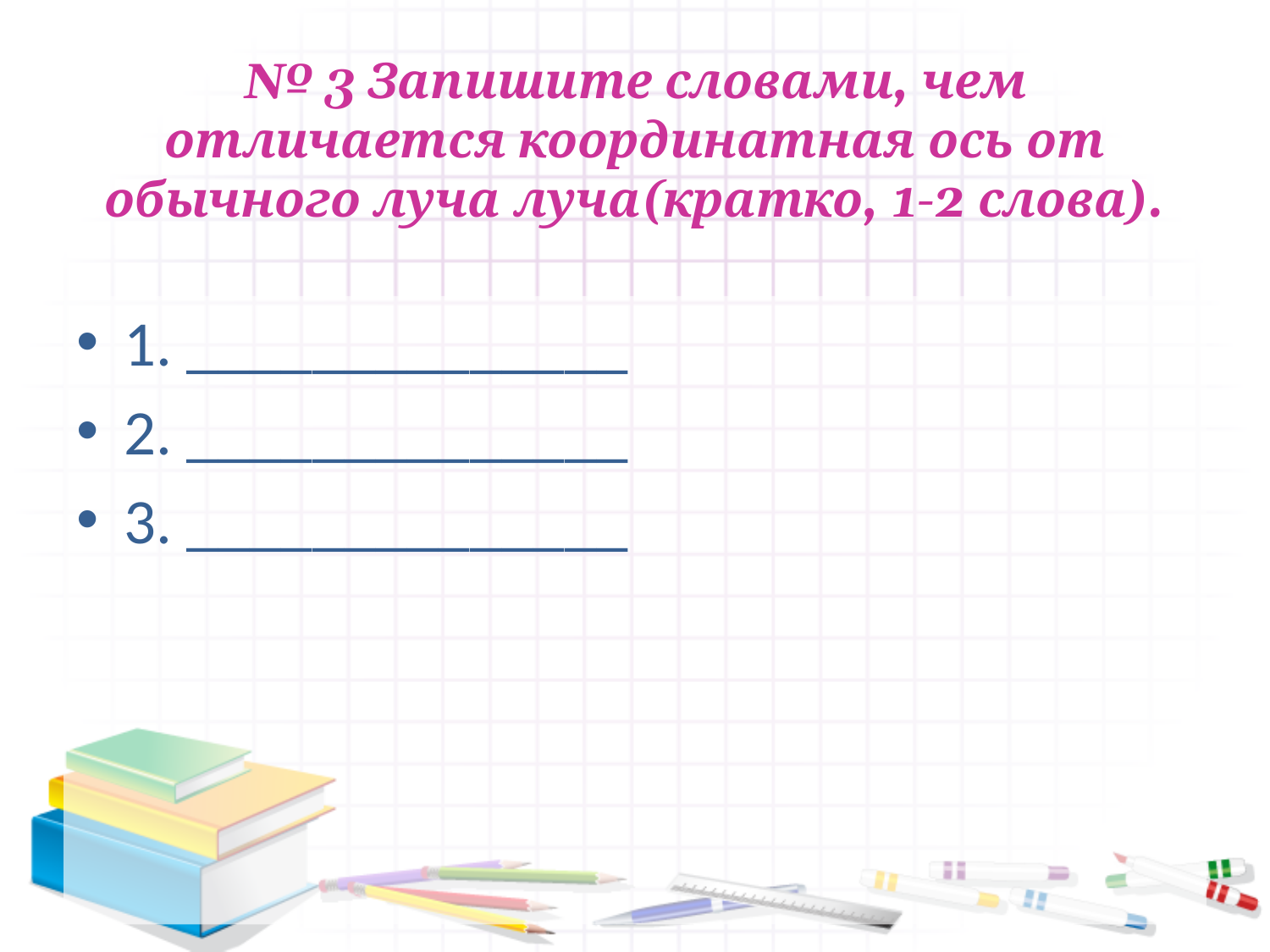

# № 3 Запишите словами, чем отличается координатная ось от обычного луча луча(кратко, 1-2 слова).
1. ______________
2. ______________
3. ______________